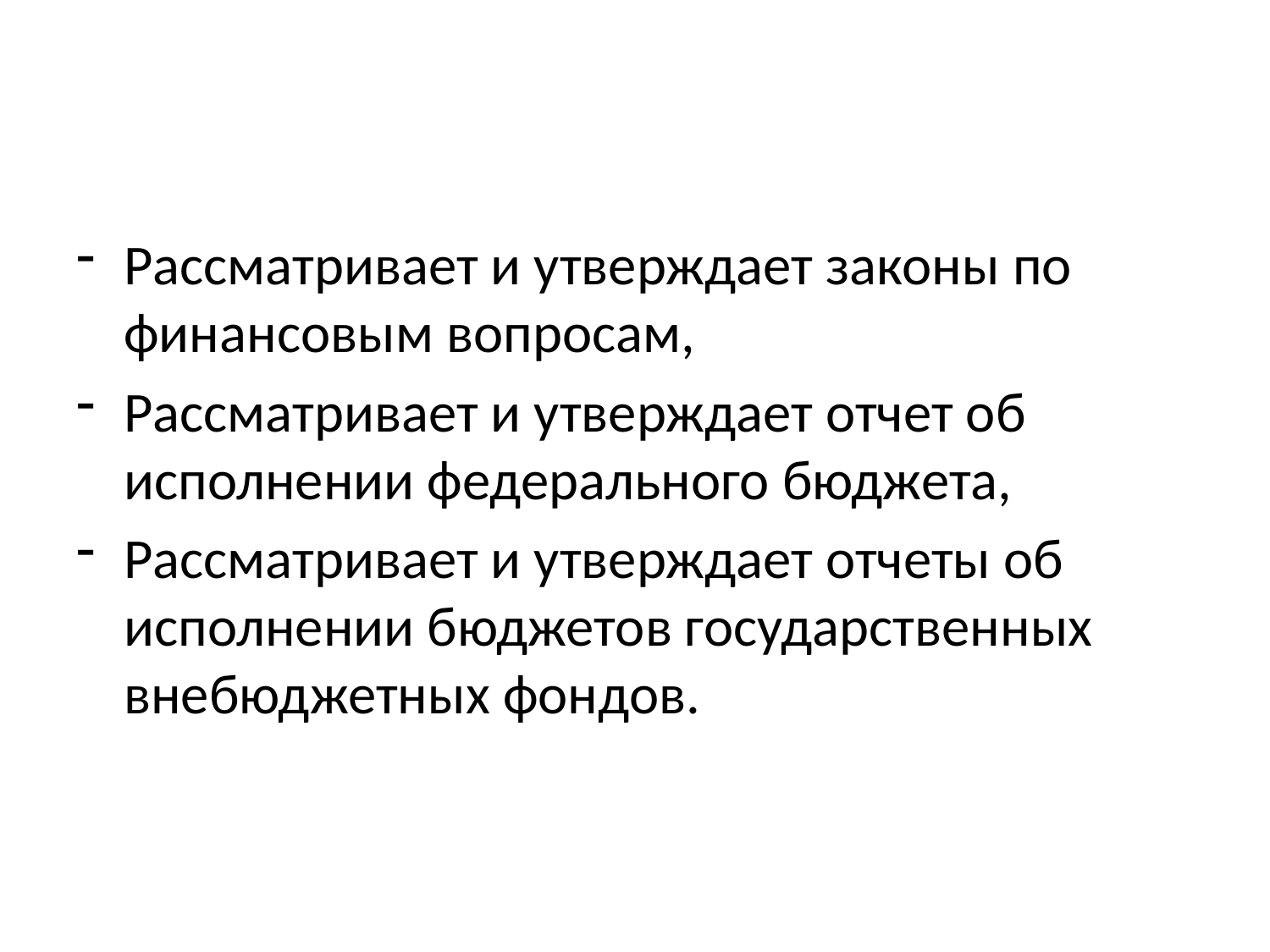

#
Рассматривает и утверждает законы по финансовым вопросам,
Рассматривает и утверждает отчет об исполнении федерального бюджета,
Рассматривает и утверждает отчеты об исполнении бюджетов государственных внебюджетных фондов.